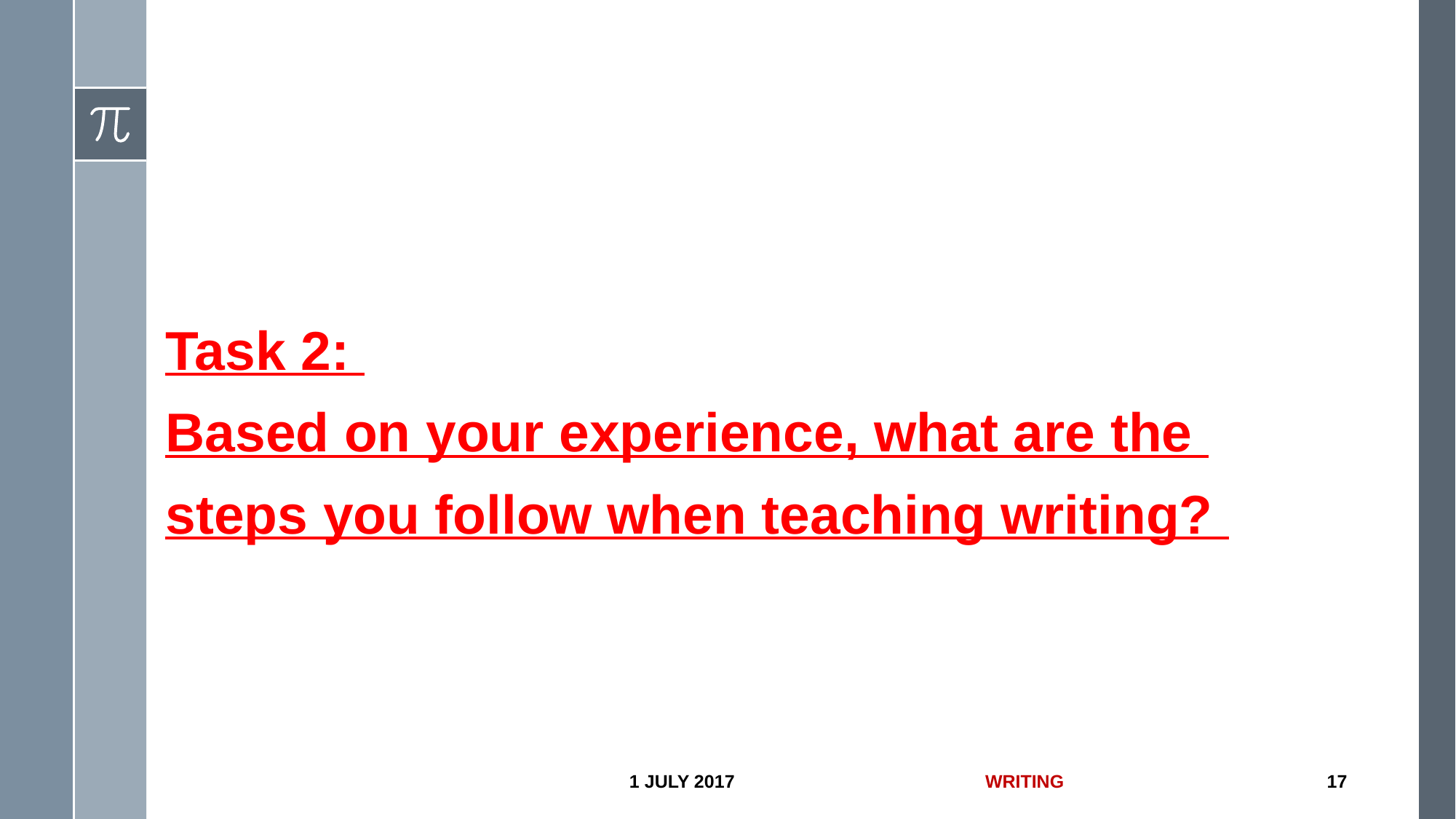

Task 2:
Based on your experience, what are the
steps you follow when teaching writing?
1 July 2017
Writing
17